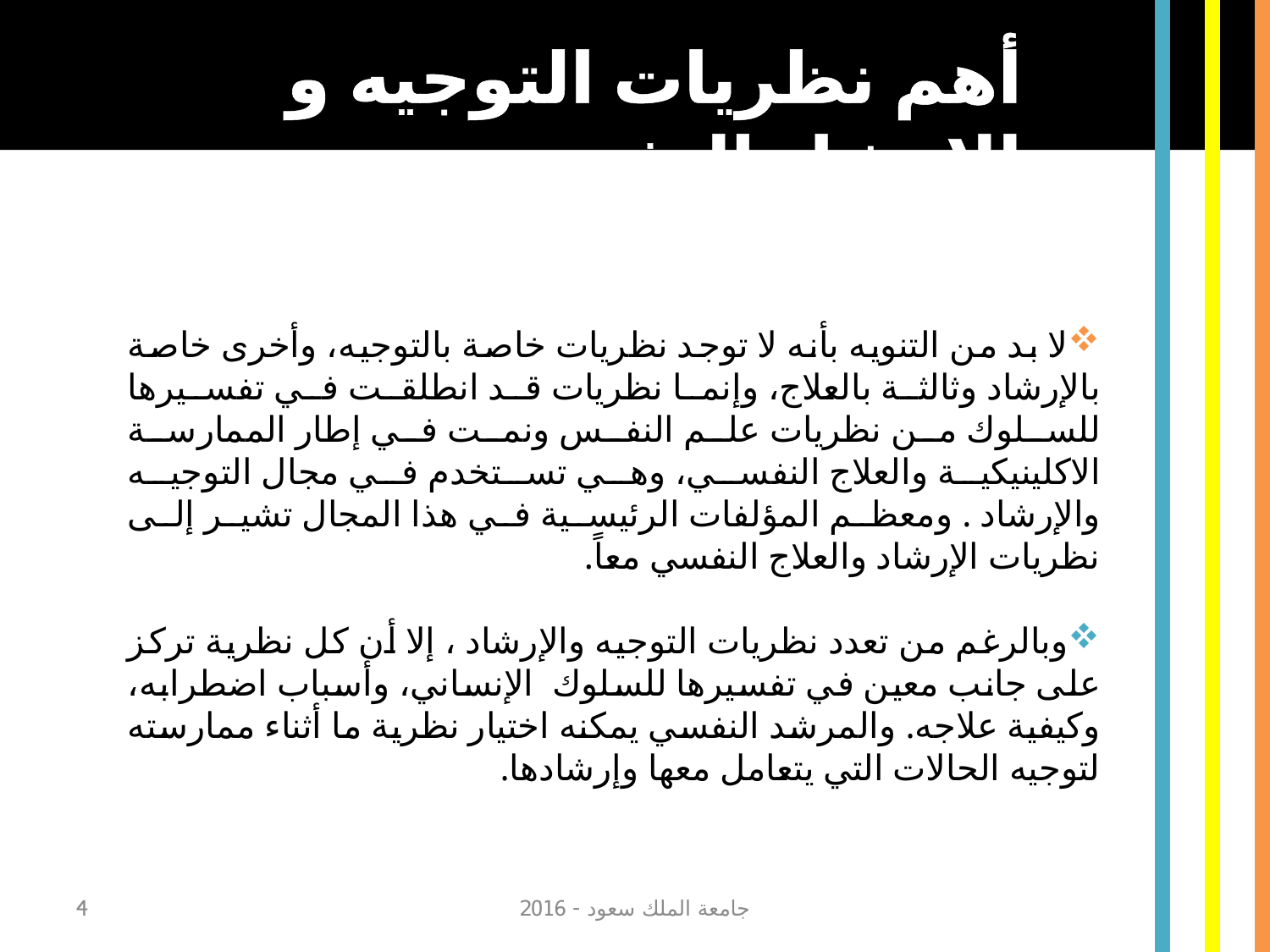

أهم نظريات التوجيه و الإرشاد النفسي
لا بد من التنويه بأنه لا توجد نظريات خاصة بالتوجيه، وأخرى خاصة بالإرشاد وثالثة بالعلاج، وإنما نظريات قد انطلقت في تفسيرها للسلوك من نظريات علم النفس ونمت في إطار الممارسة الاكلينيكية والعلاج النفسي، وهي تستخدم في مجال التوجيه والإرشاد . ومعظم المؤلفات الرئيسية في هذا المجال تشير إلى نظريات الإرشاد والعلاج النفسي معاً.

وبالرغم من تعدد نظريات التوجيه والإرشاد ، إلا أن كل نظرية تركز على جانب معين في تفسيرها للسلوك  الإنساني، وأسباب اضطرابه، وكيفية علاجه. والمرشد النفسي يمكنه اختيار نظرية ما أثناء ممارسته لتوجيه الحالات التي يتعامل معها وإرشادها.
4
جامعة الملك سعود - 2016